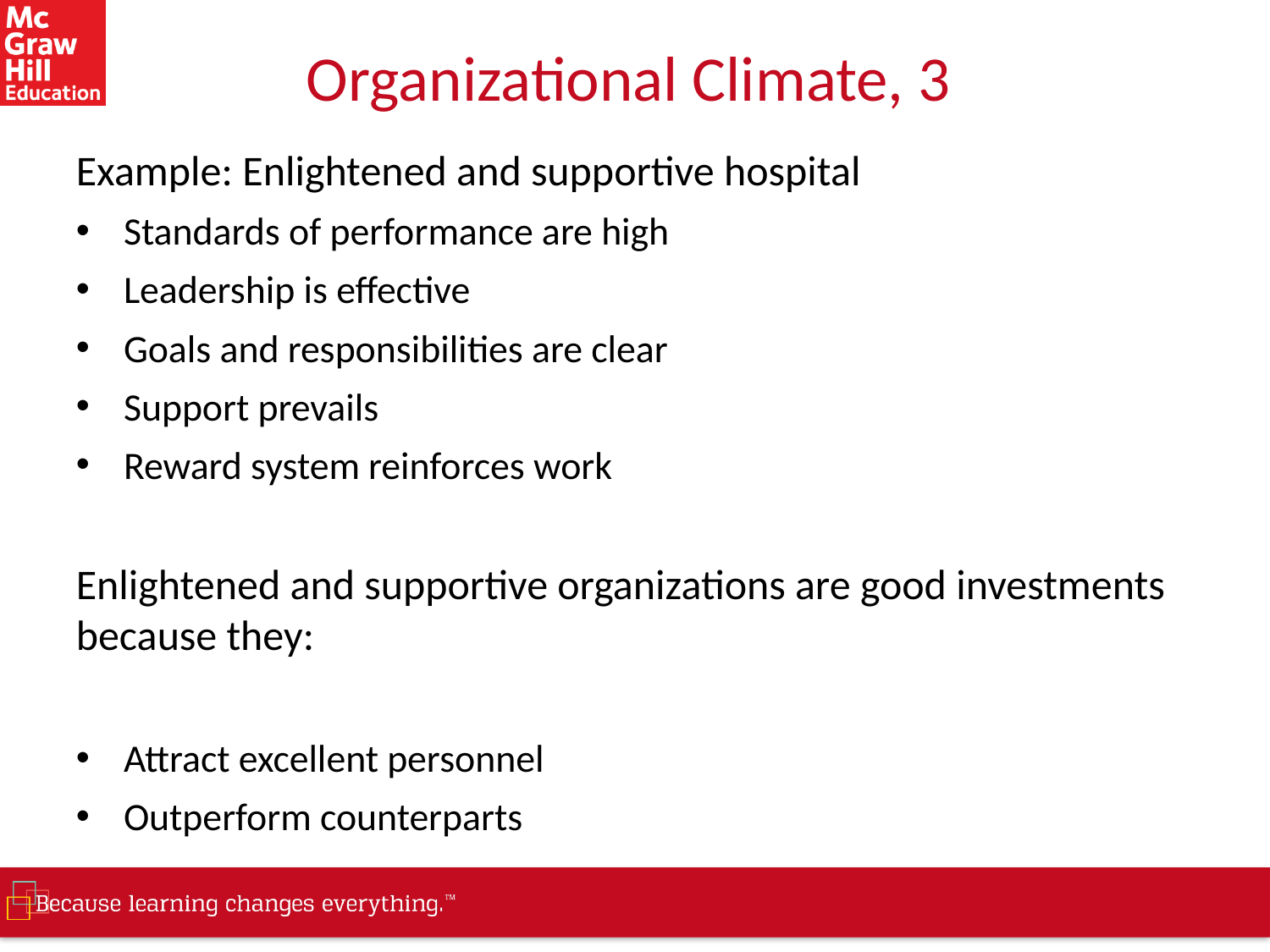

# Organizational Climate, 3
Example: Enlightened and supportive hospital
Standards of performance are high
Leadership is effective
Goals and responsibilities are clear
Support prevails
Reward system reinforces work

Enlightened and supportive organizations are good investments because they:

Attract excellent personnel
Outperform counterparts